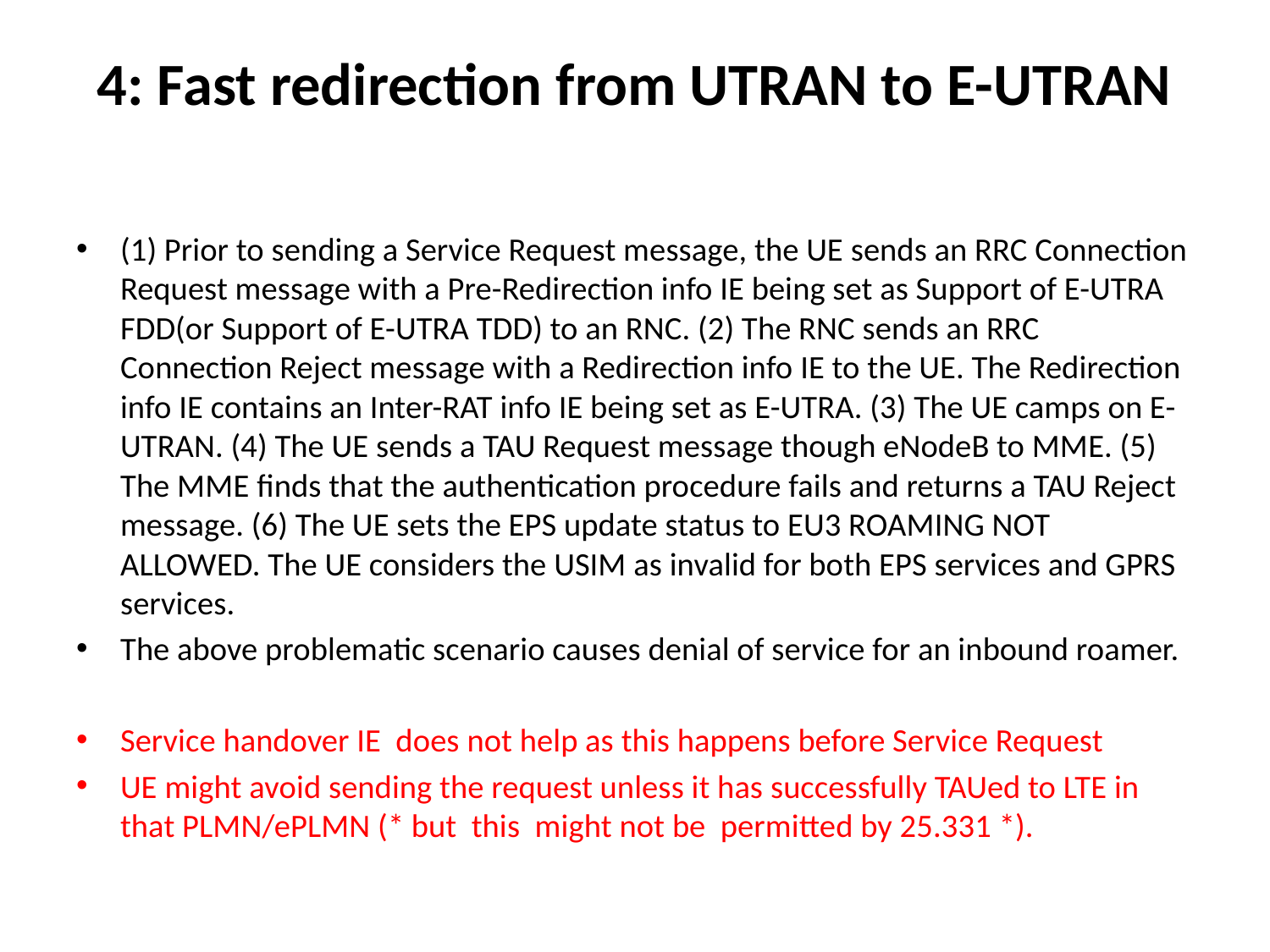

# 4: Fast redirection from UTRAN to E-UTRAN
(1) Prior to sending a Service Request message, the UE sends an RRC Connection Request message with a Pre-Redirection info IE being set as Support of E-UTRA FDD(or Support of E-UTRA TDD) to an RNC. (2) The RNC sends an RRC Connection Reject message with a Redirection info IE to the UE. The Redirection info IE contains an Inter-RAT info IE being set as E-UTRA. (3) The UE camps on E-UTRAN. (4) The UE sends a TAU Request message though eNodeB to MME. (5) The MME finds that the authentication procedure fails and returns a TAU Reject message. (6) The UE sets the EPS update status to EU3 ROAMING NOT ALLOWED. The UE considers the USIM as invalid for both EPS services and GPRS services.
The above problematic scenario causes denial of service for an inbound roamer.

Service handover IE  does not help as this happens before Service Request
UE might avoid sending the request unless it has successfully TAUed to LTE in that PLMN/ePLMN (* but  this  might not be  permitted by 25.331 *).